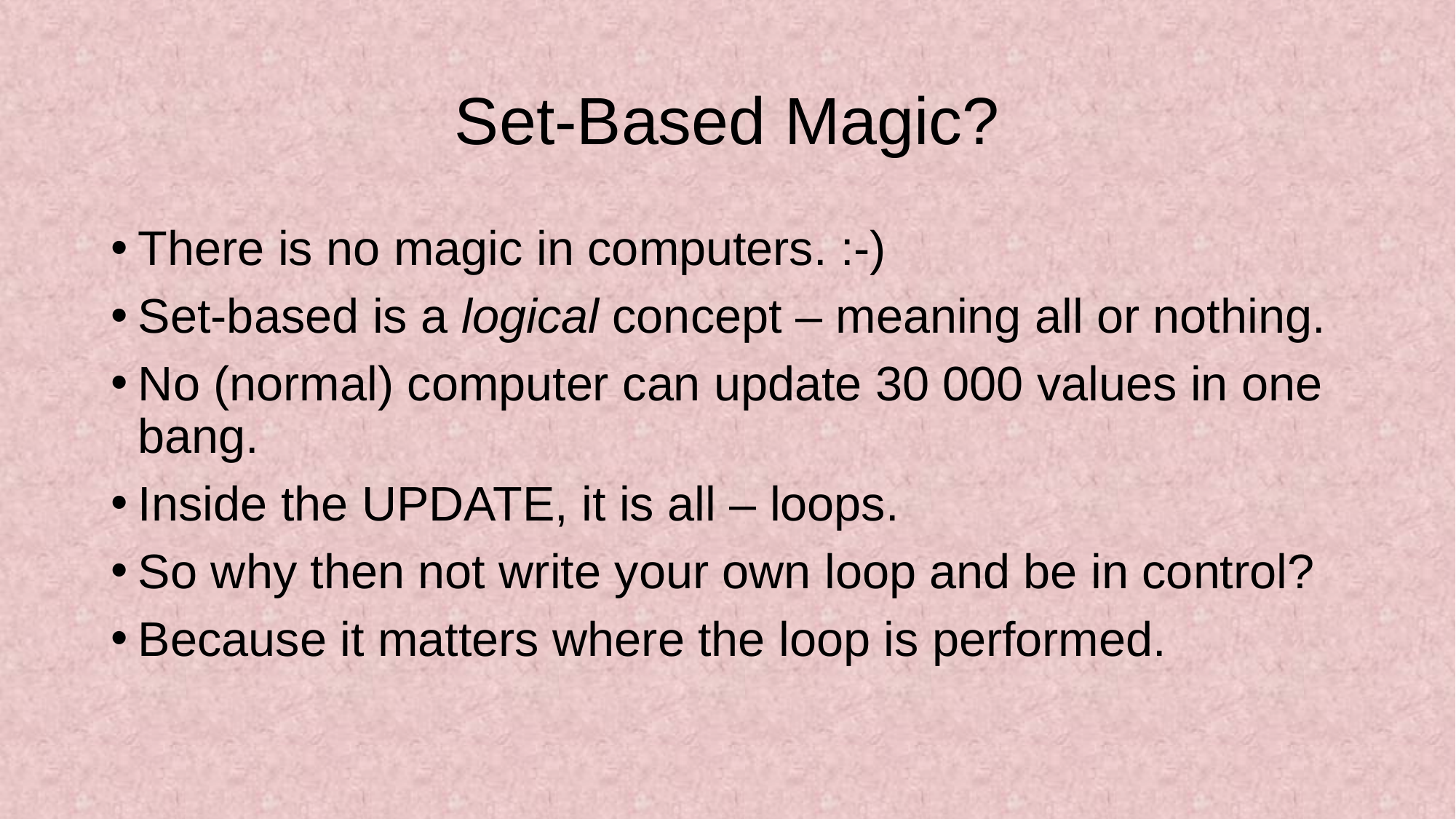

# Set-Based Magic?
There is no magic in computers. :-)
Set-based is a logical concept – meaning all or nothing.
No (normal) computer can update 30 000 values in one bang.
Inside the UPDATE, it is all – loops.
So why then not write your own loop and be in control?
Because it matters where the loop is performed.